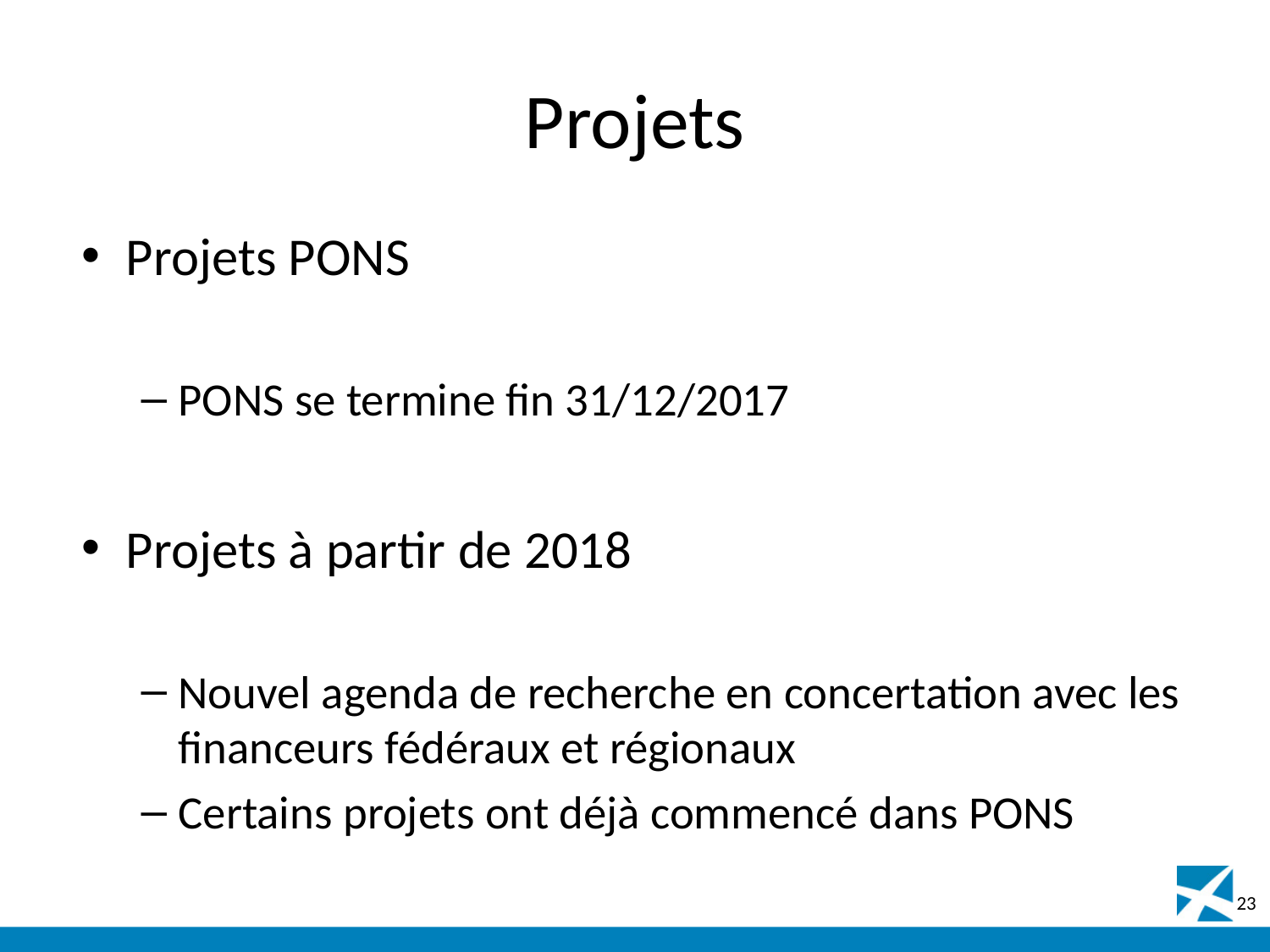

# Projets
Projets PONS

PONS se termine fin 31/12/2017

Projets à partir de 2018

Nouvel agenda de recherche en concertation avec les financeurs fédéraux et régionaux
Certains projets ont déjà commencé dans PONS